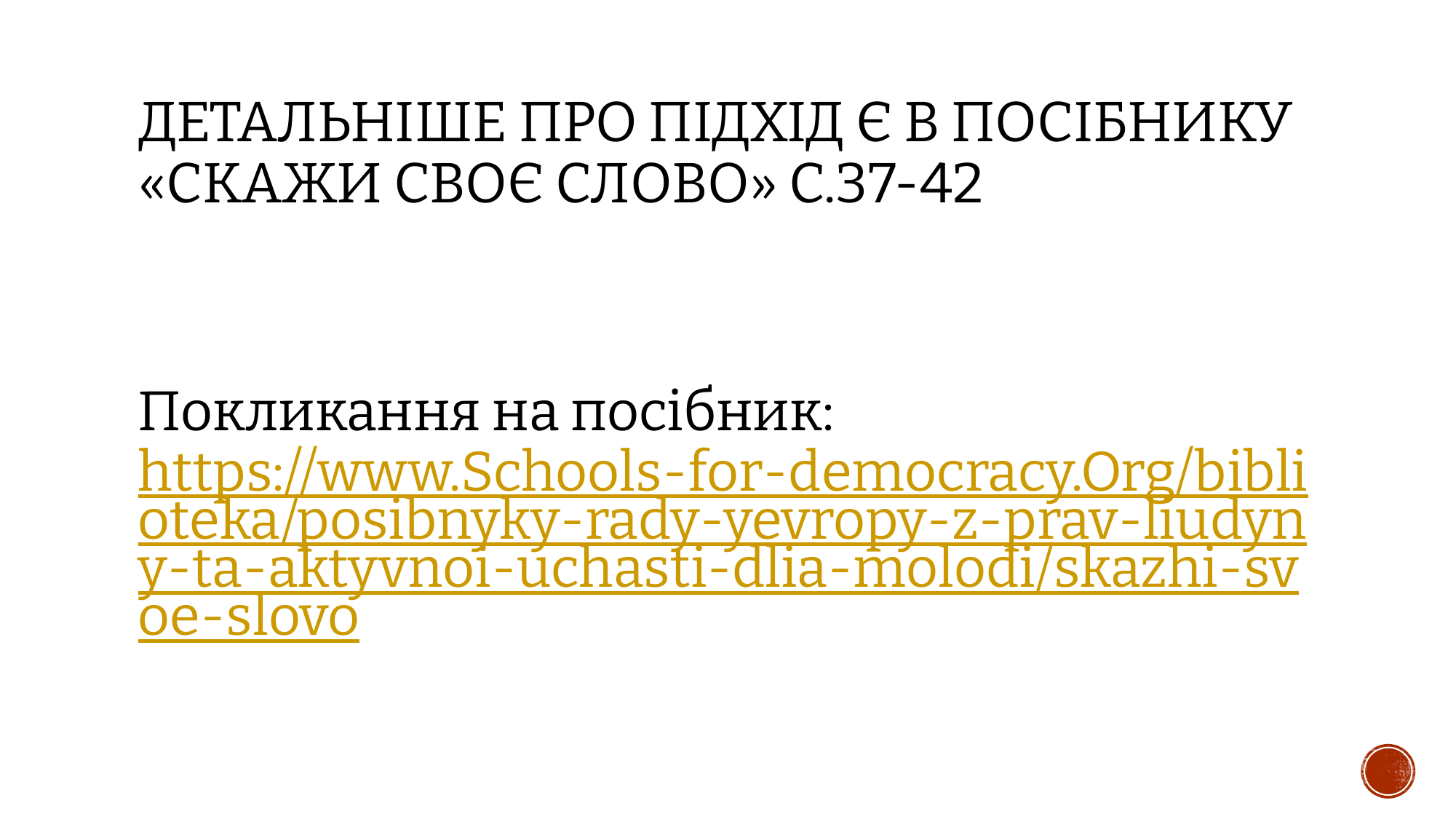

# Детальніше про підхід є в посібнику «Скажи своє слово» с.37-42
Покликання на посібник: https://www.Schools-for-democracy.Org/biblioteka/posibnyky-rady-yevropy-z-prav-liudyny-ta-aktyvnoi-uchasti-dlia-molodi/skazhi-svoe-slovo